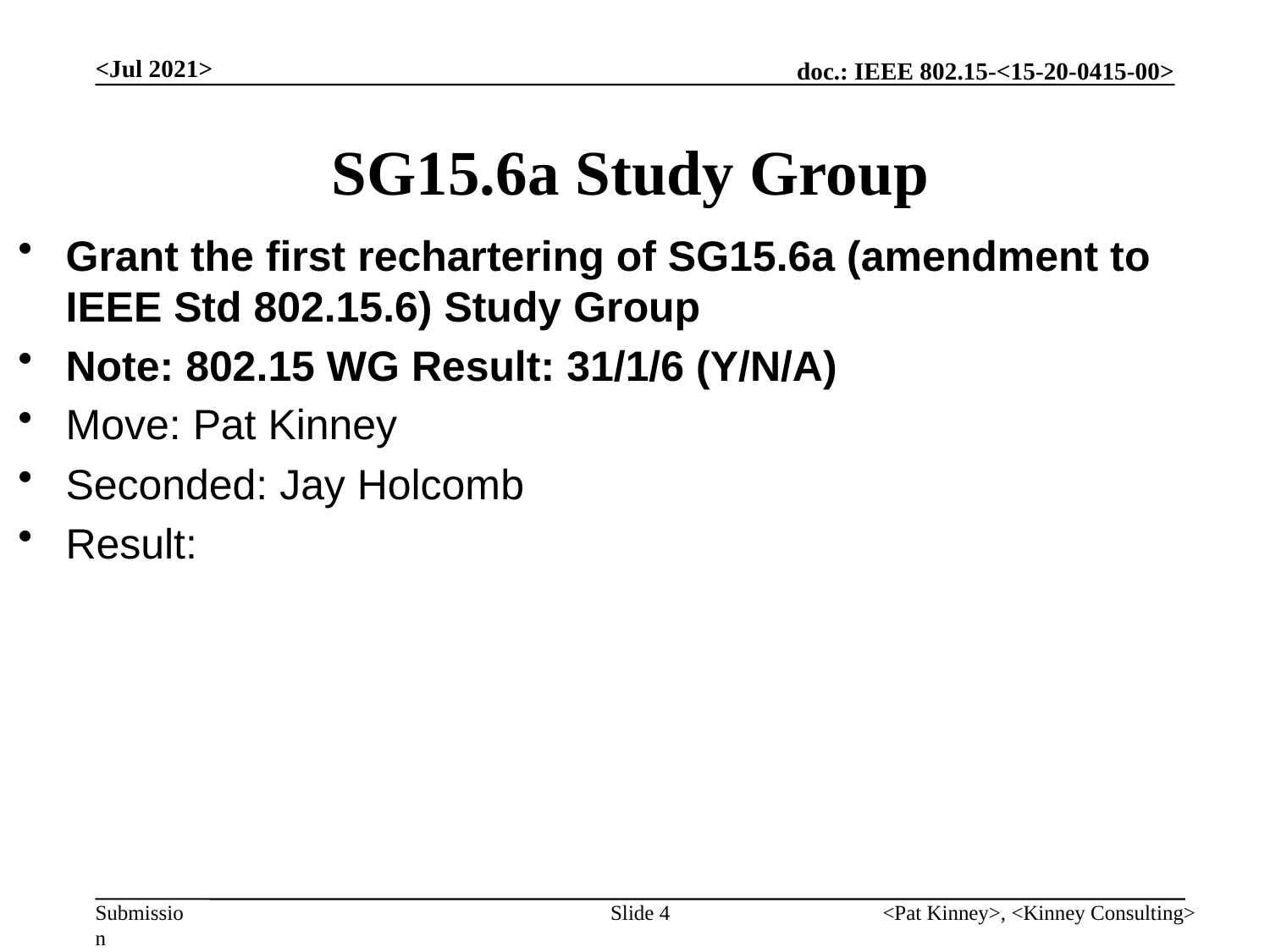

<Jul 2021>

# SG15.6a Study Group
Grant the first rechartering of SG15.6a (amendment to IEEE Std 802.15.6) Study Group
Note: 802.15 WG Result: 31/1/6 (Y/N/A)
Move: Pat Kinney
Seconded: Jay Holcomb
Result:
Slide 4
<Pat Kinney>, <Kinney Consulting>